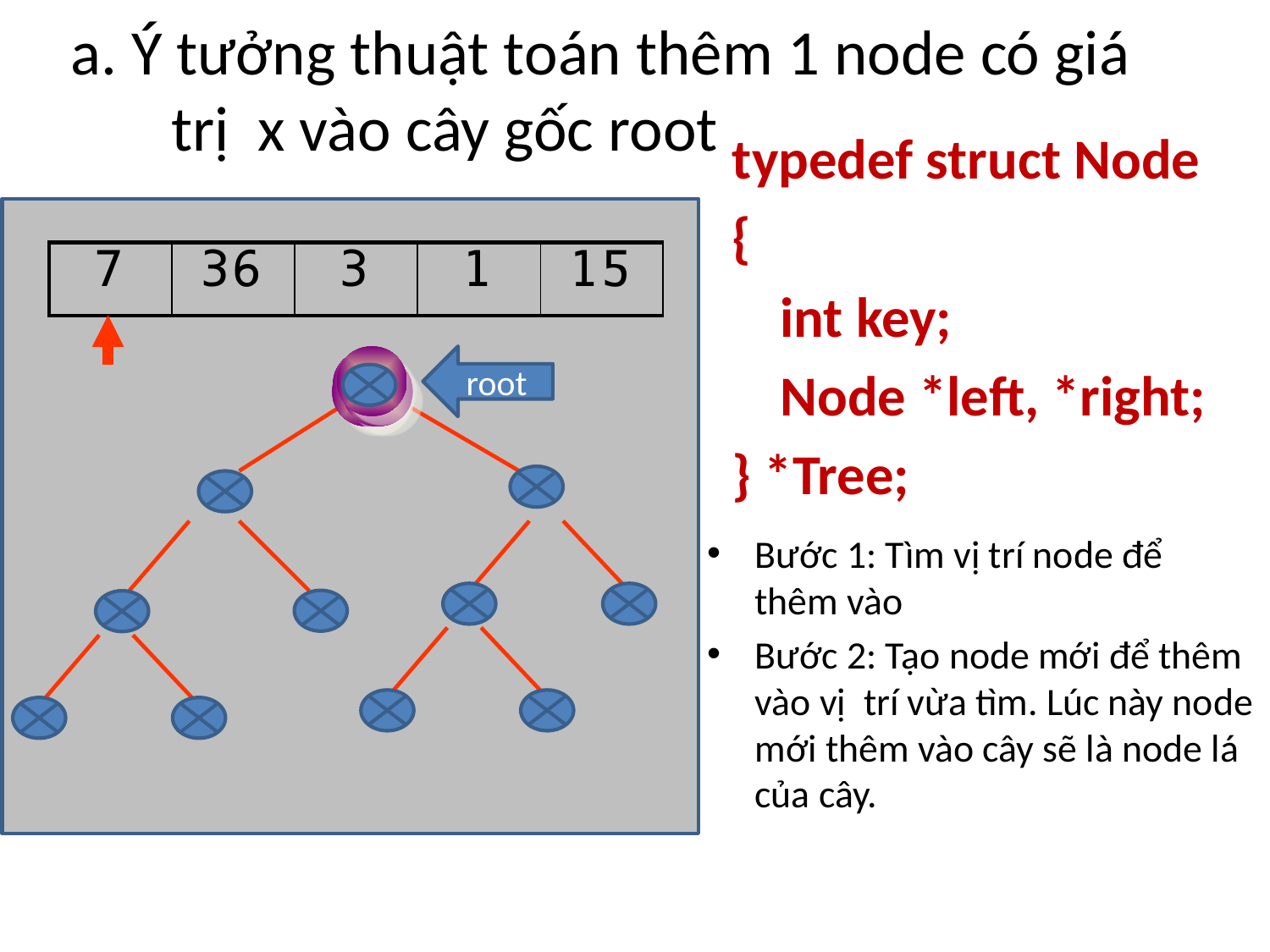

# a. Ý tưởng thuật toán thêm 1 node có giá trị  x vào cây gốc root
typedef struct Node
{
	int key;
	Node *left, *right;
} *Tree;

| 7 | 36 | 3 | 1 | 15 |
| --- | --- | --- | --- | --- |

7
root
15
1
3
36

Bước 1: Tìm vị trí node để thêm vào
Bước 2: Tạo node mới để thêm vào vị  trí vừa tìm. Lúc này node mới thêm vào cây sẽ là node lá của cây.